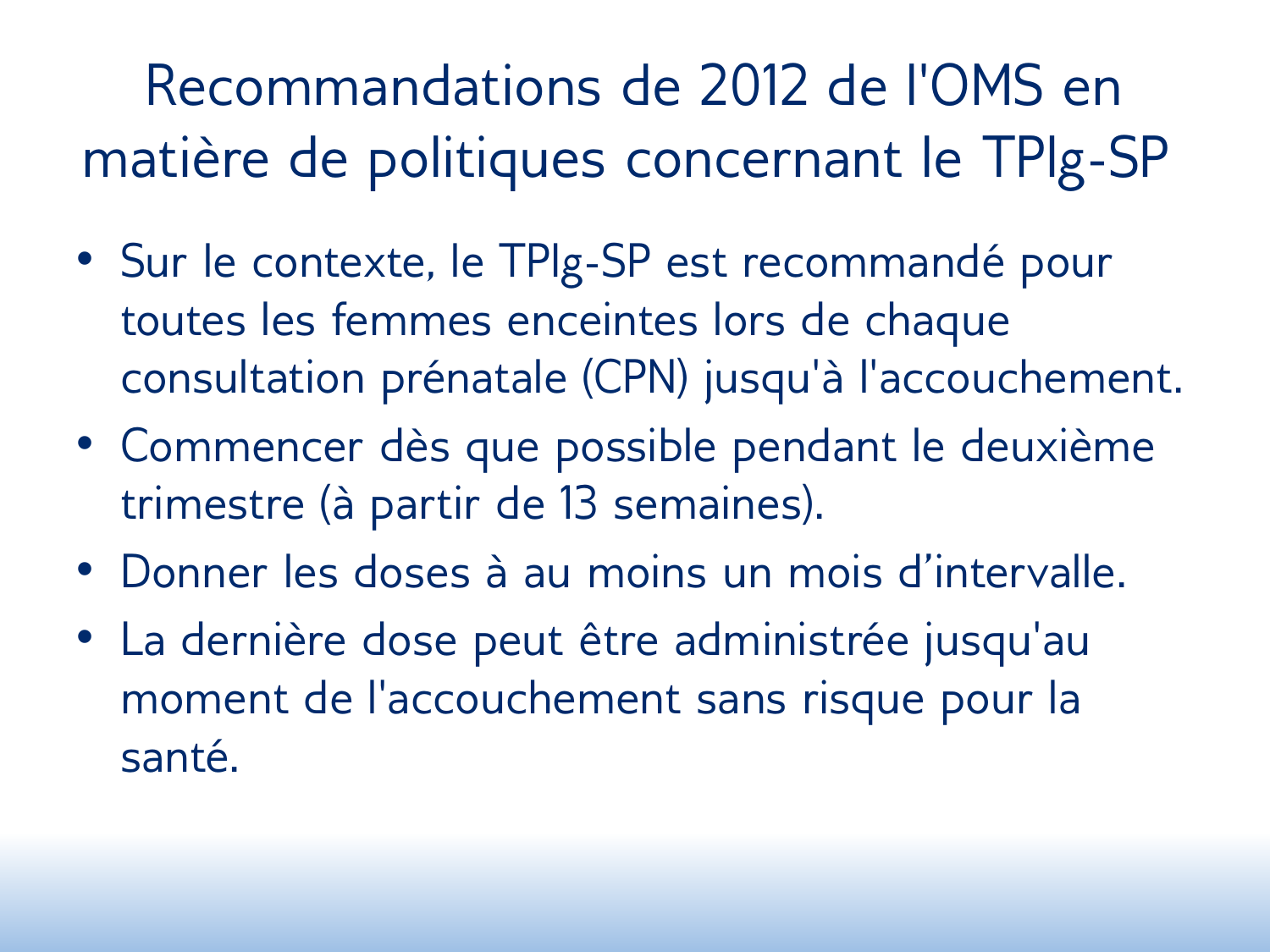

# Recommandations de 2012 de l'OMS en matière de politiques concernant le TPIg-SP
Sur le contexte, le TPIg-SP est recommandé pour toutes les femmes enceintes lors de chaque consultation prénatale (CPN) jusqu'à l'accouchement.
Commencer dès que possible pendant le deuxième trimestre (à partir de 13 semaines).
Donner les doses à au moins un mois d’intervalle.
La dernière dose peut être administrée jusqu'au moment de l'accouchement sans risque pour la santé.